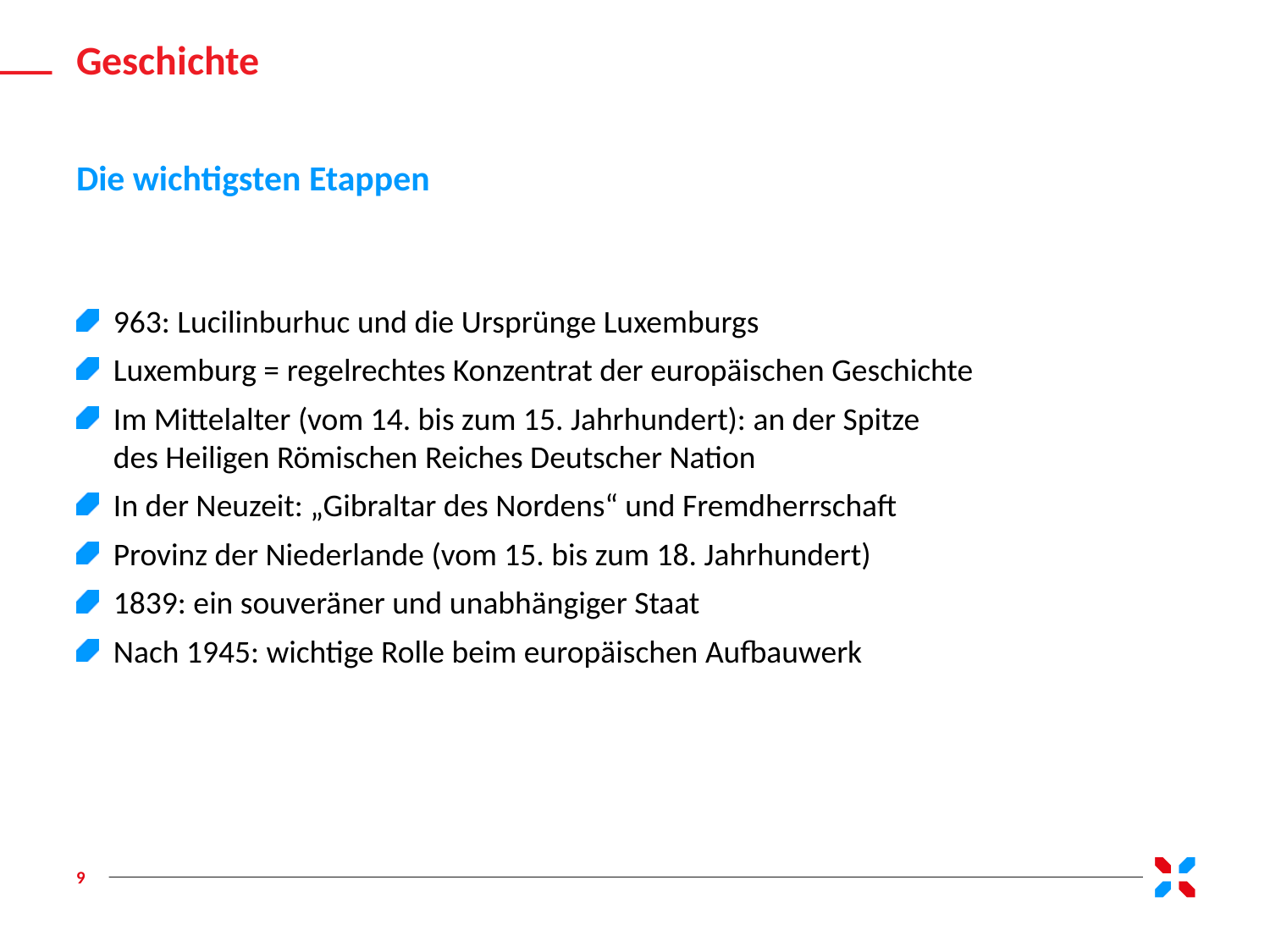

Geschichte
Die wichtigsten Etappen
963: Lucilinburhuc und die Ursprünge Luxemburgs
Luxemburg = regelrechtes Konzentrat der europäischen Geschichte
Im Mittelalter (vom 14. bis zum 15. Jahrhundert): an der Spitze
des Heiligen Römischen Reiches Deutscher Nation
In der Neuzeit: „Gibraltar des Nordens“ und Fremdherrschaft
Provinz der Niederlande (vom 15. bis zum 18. Jahrhundert)
1839: ein souveräner und unabhängiger Staat
Nach 1945: wichtige Rolle beim europäischen Aufbauwerk